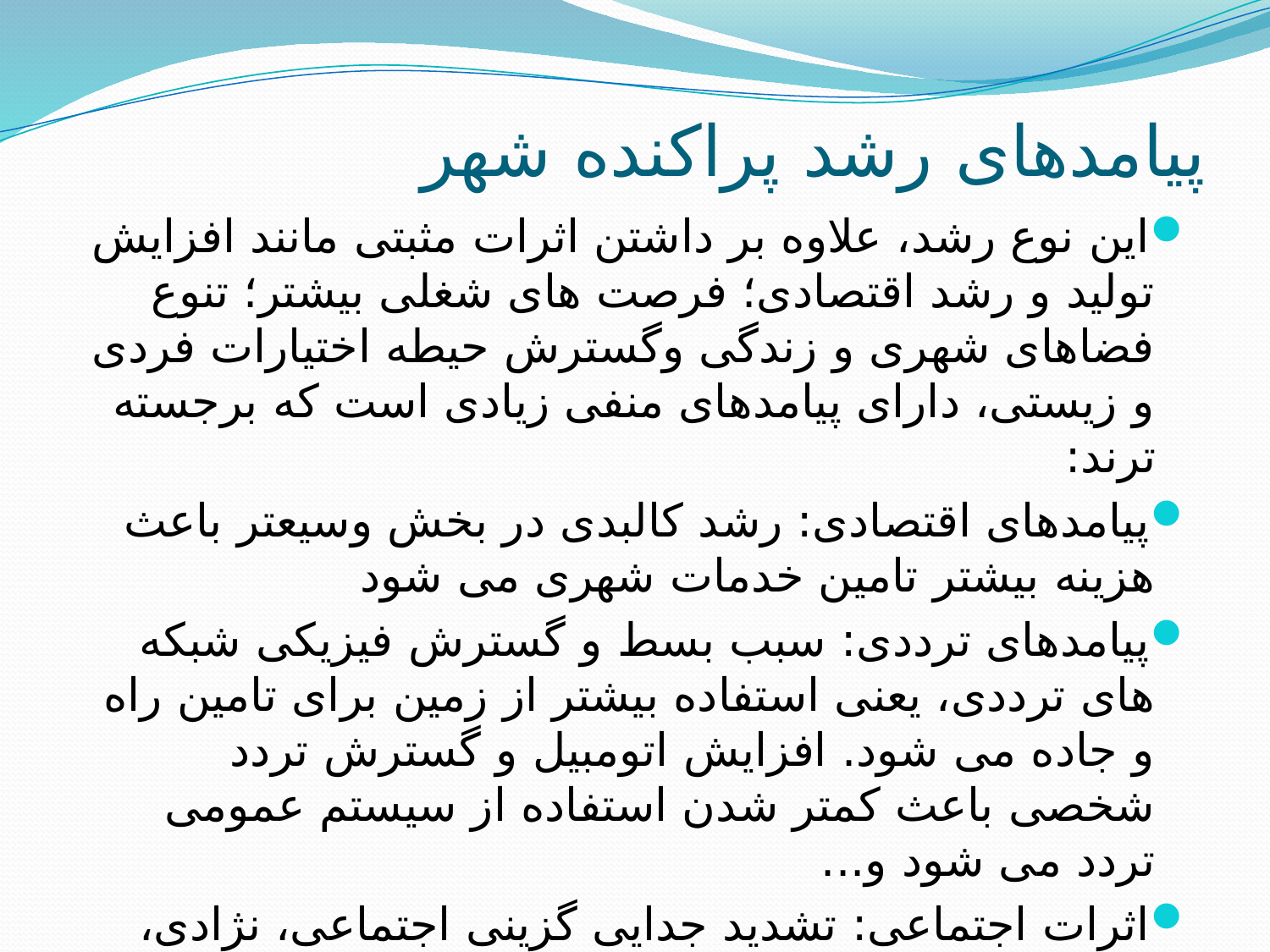

# پیامدهای رشد پراکنده شهر
این نوع رشد، علاوه بر داشتن اثرات مثبتی مانند افزایش تولید و رشد اقتصادی؛ فرصت های شغلی بیشتر؛ تنوع فضاهای شهری و زندگی وگسترش حیطه اختیارات فردی و زیستی، دارای پیامدهای منفی زیادی است که برجسته ترند:
پیامدهای اقتصادی: رشد کالبدی در بخش وسیعتر باعث هزینه بیشتر تامین خدمات شهری می شود
پیامدهای ترددی: سبب بسط و گسترش فیزیکی شبکه های ترددی، یعنی استفاده بیشتر از زمین برای تامین راه و جاده می شود. افزایش اتومبیل و گسترش تردد شخصی باعث کمتر شدن استفاده از سیستم عمومی تردد می شود و...
اثرات اجتماعی: تشدید جدایی گزینی اجتماعی، نژادی، زبانی و ... می شود (پرواز سفیدپوستان)، فرار از پژمردگی و آلودگی ها و...